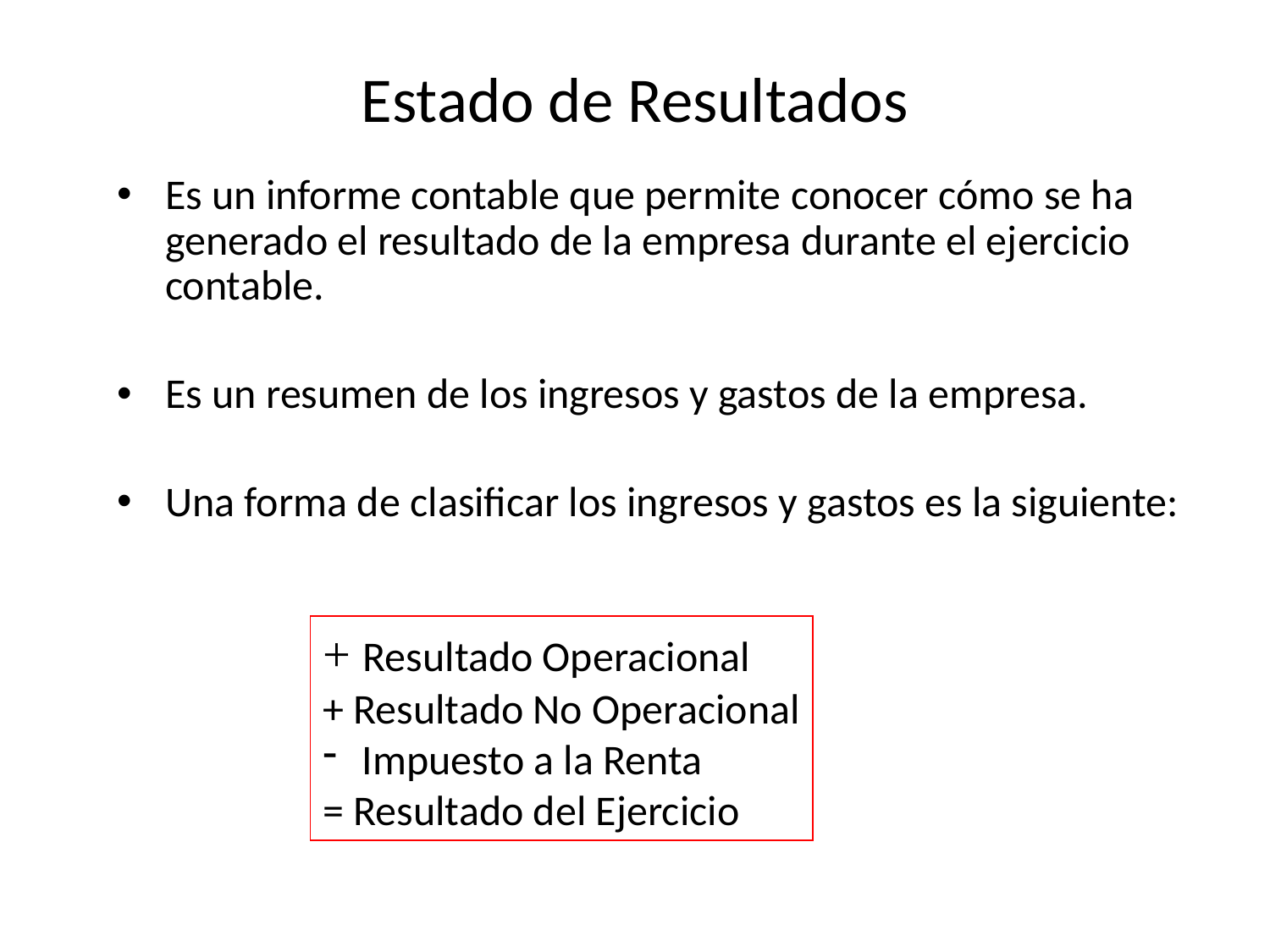

# Estado de Resultados
Es un informe contable que permite conocer cómo se ha generado el resultado de la empresa durante el ejercicio contable.

Es un resumen de los ingresos y gastos de la empresa.

Una forma de clasificar los ingresos y gastos es la siguiente:
+ Resultado Operacional
+ Resultado No Operacional
 Impuesto a la Renta
= Resultado del Ejercicio